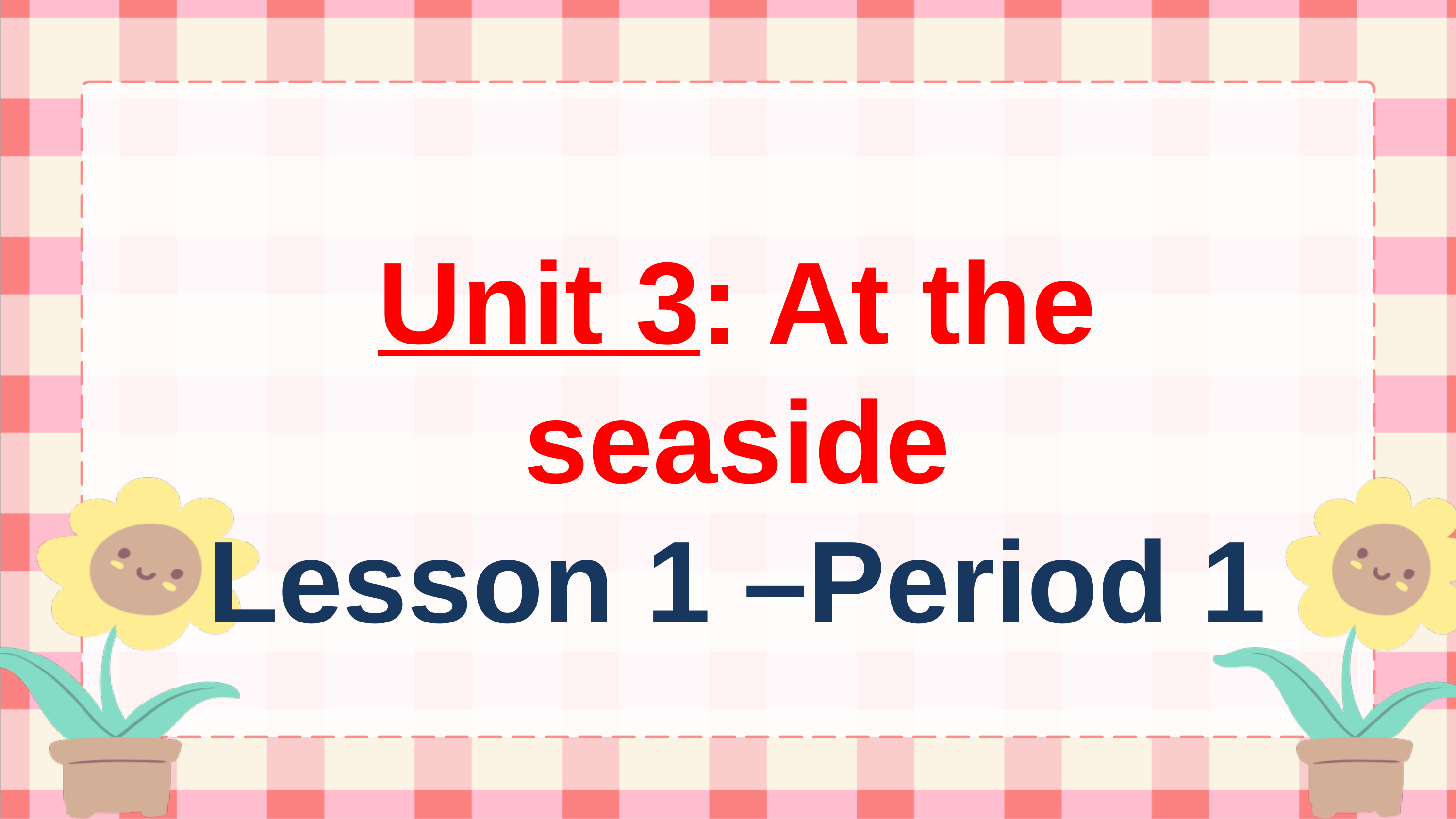

Unit 3: At the seaside
Lesson 1 –Period 1